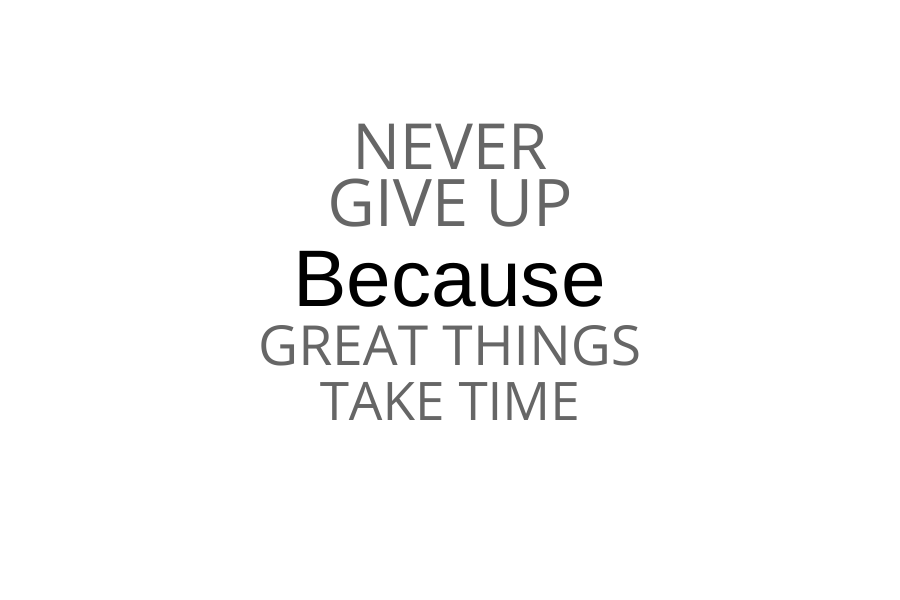

NEVER
GIVE UP
Because
GREAT THINGS
TAKE TIME